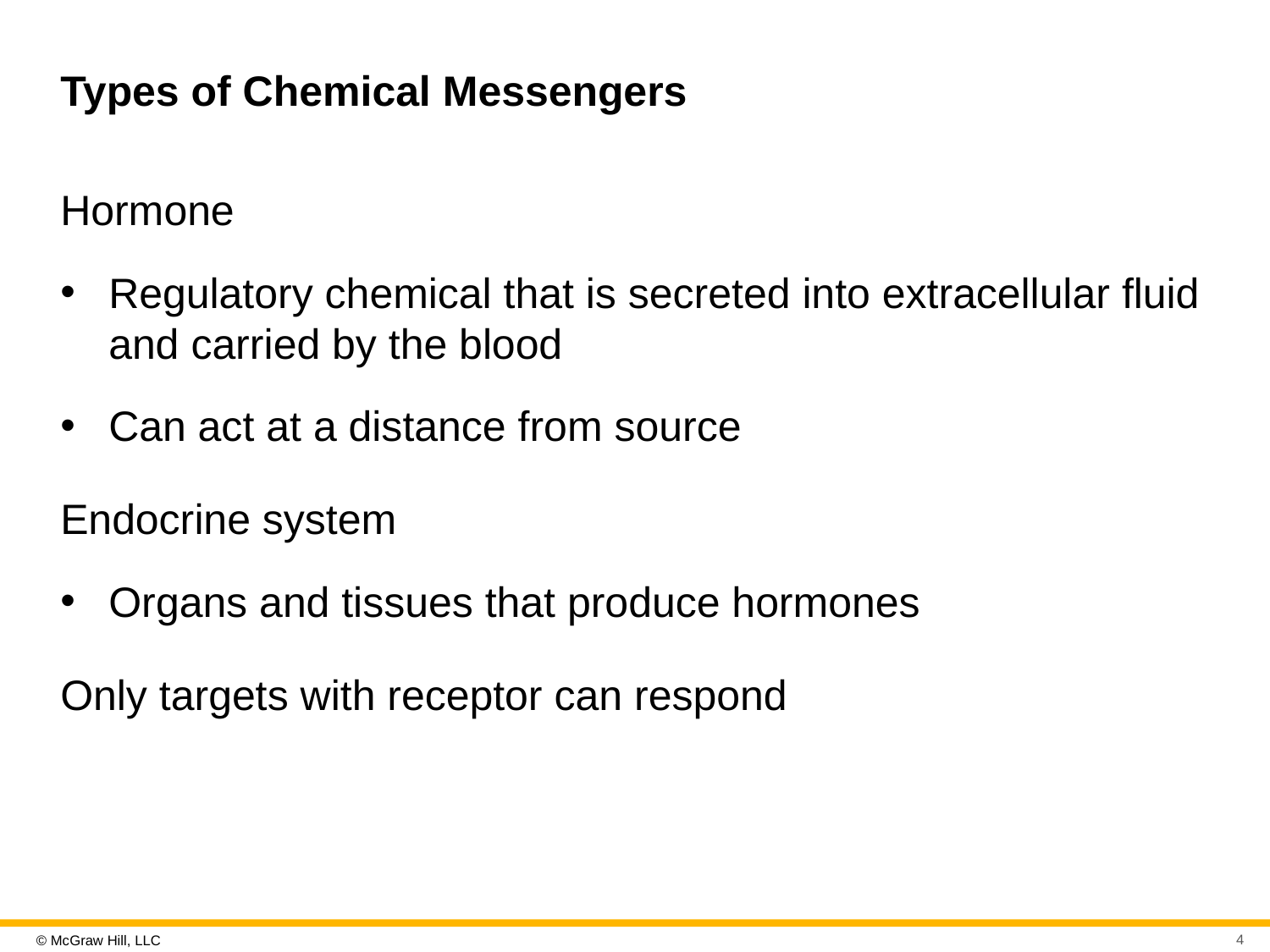

# Types of Chemical Messengers
Hormone
Regulatory chemical that is secreted into extracellular fluid and carried by the blood
Can act at a distance from source
Endocrine system
Organs and tissues that produce hormones
Only targets with receptor can respond
4